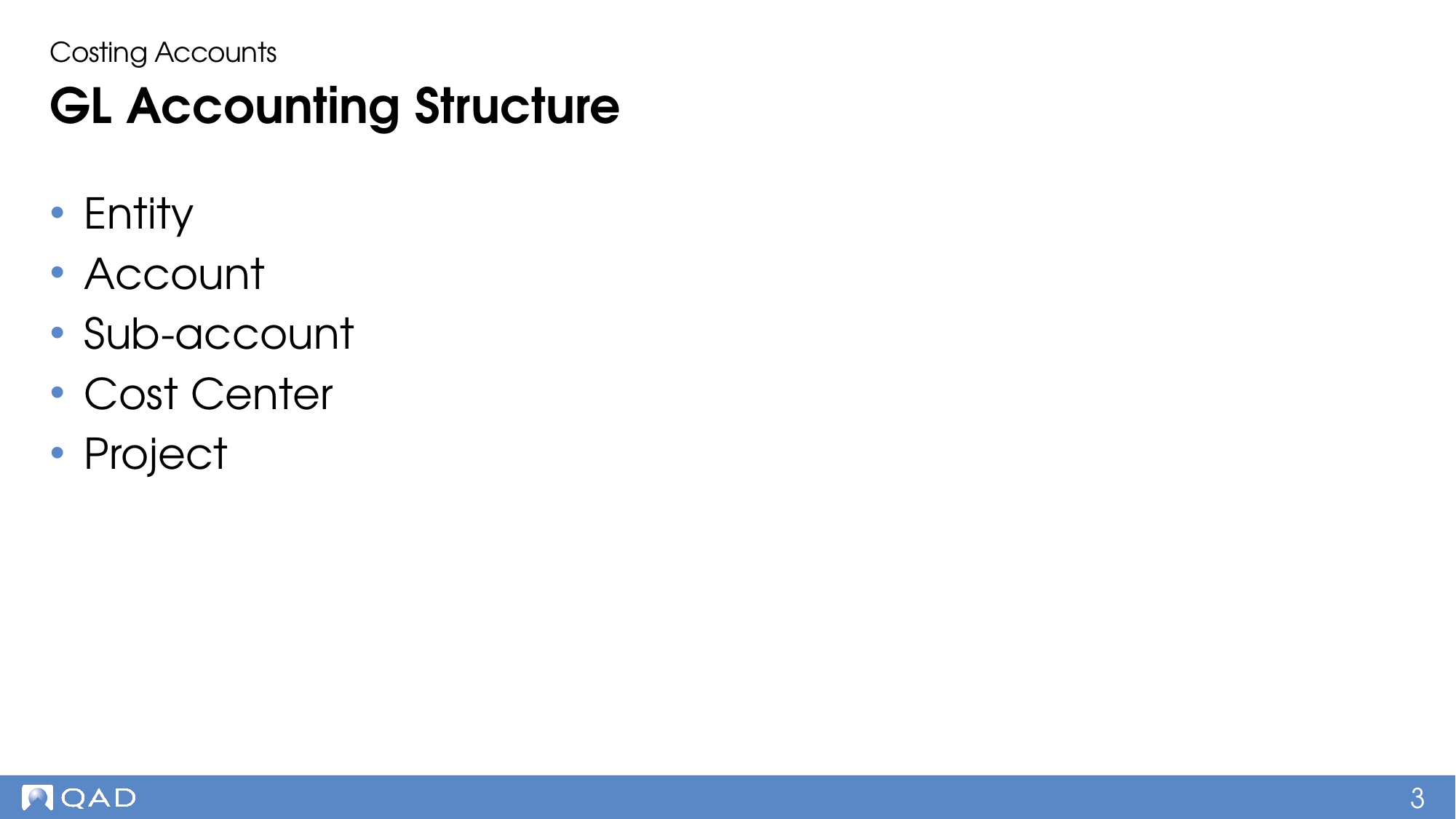

Costing Accounts
# GL Accounting Structure
Entity
Account
Sub-account
Cost Center
Project
3